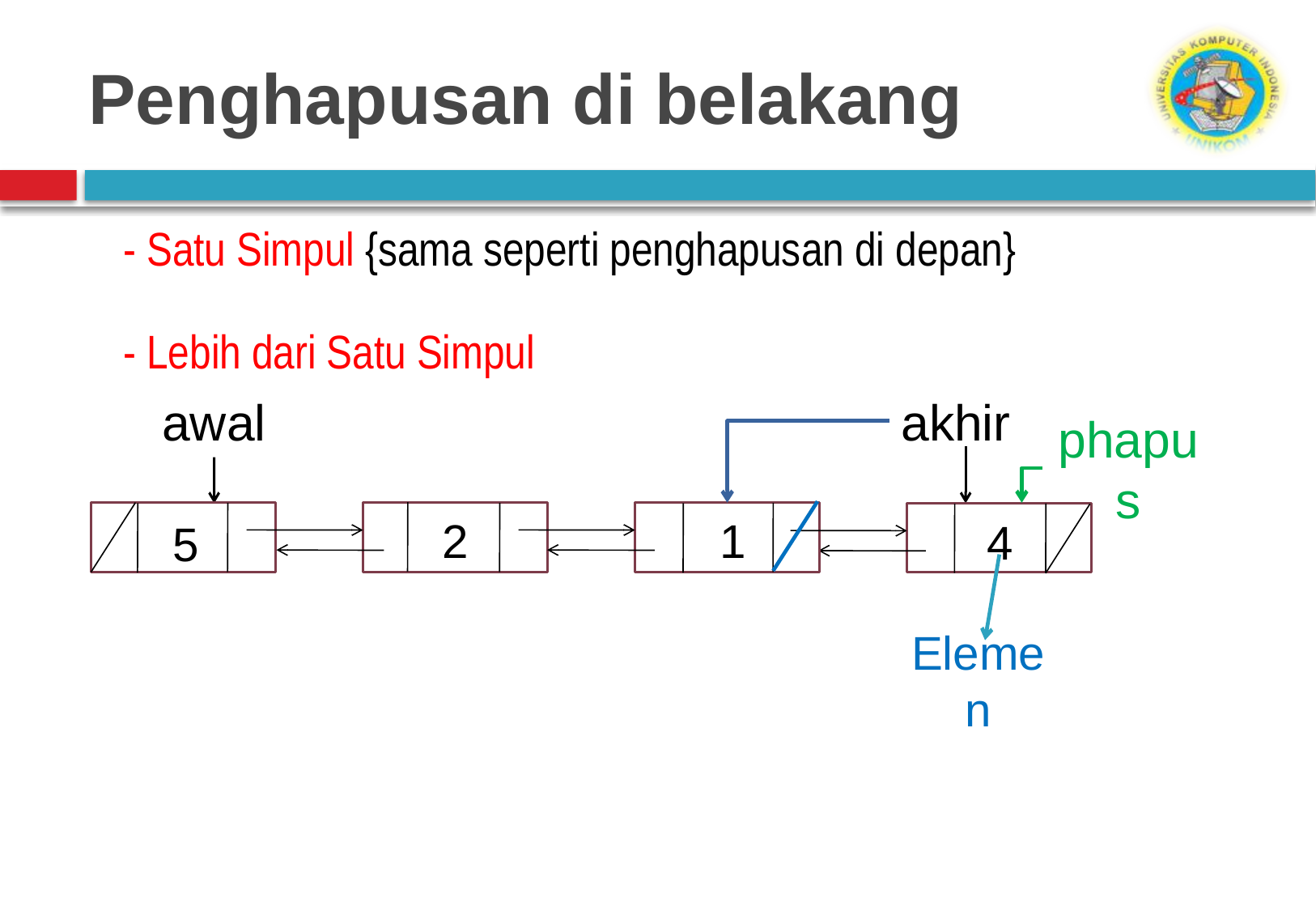

# Penghapusan di belakang
- Satu Simpul {sama seperti penghapusan di depan}
- Lebih dari Satu Simpul
awal
akhir
phapus

5

2
1

4
Elemen